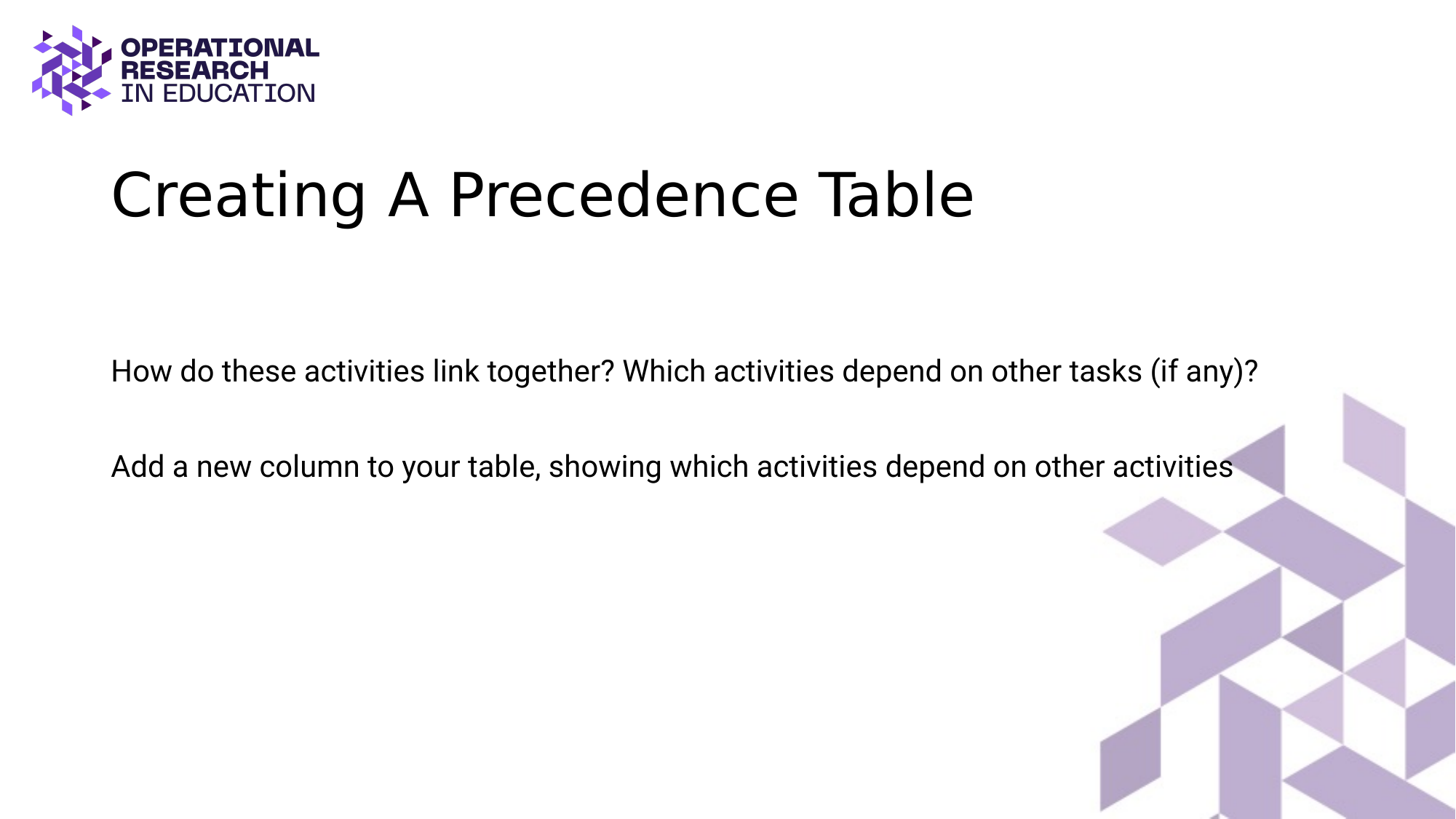

# Creating A Precedence Table

How do these activities link together? Which activities depend on other tasks (if any)?

Add a new column to your table, showing which activities depend on other activities